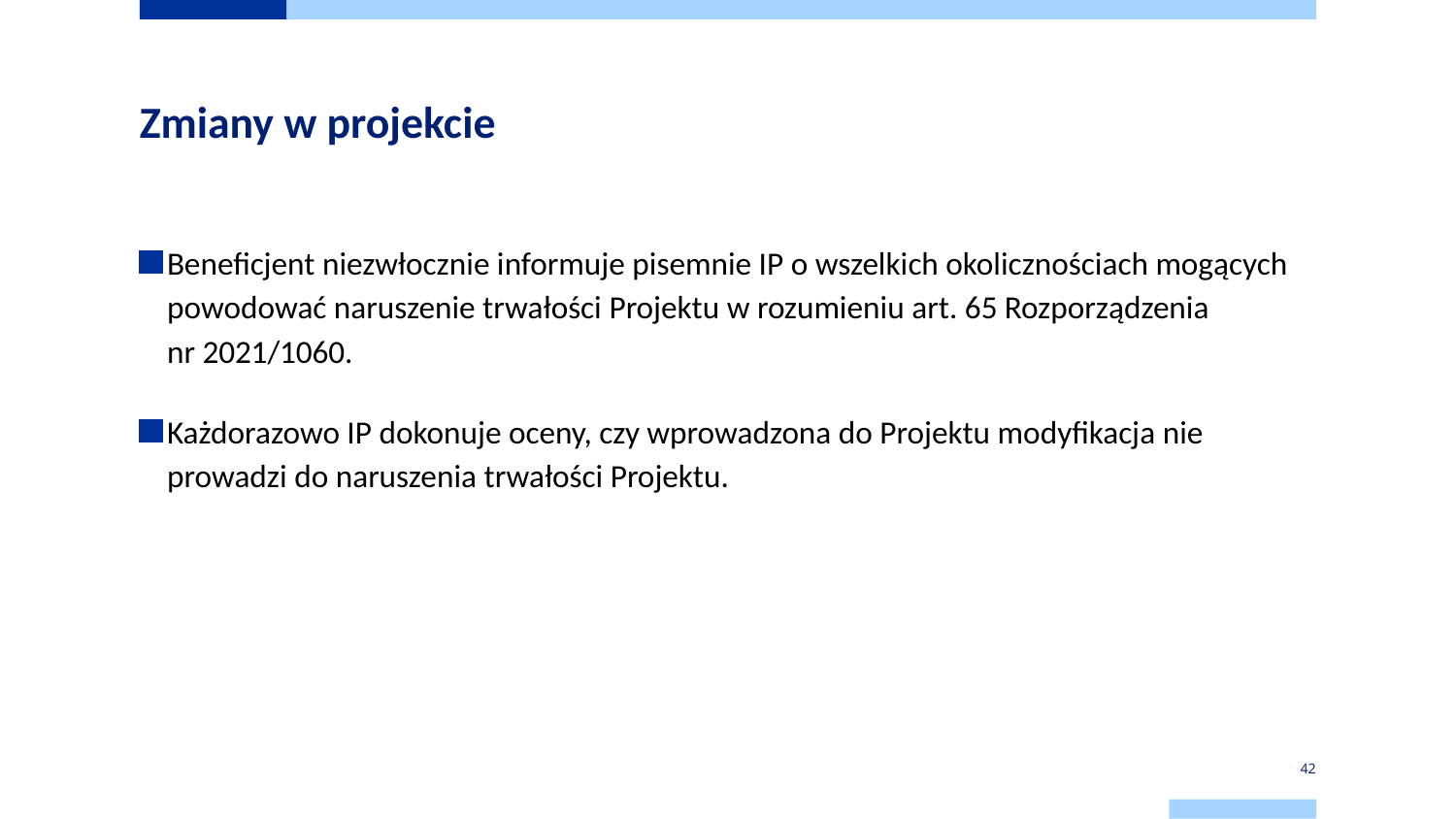

# Zmiany w projekcie
Beneficjent niezwłocznie informuje pisemnie IP o wszelkich okolicznościach mogących powodować naruszenie trwałości Projektu w rozumieniu art. 65 Rozporządzenia
nr 2021/1060.
Każdorazowo IP dokonuje oceny, czy wprowadzona do Projektu modyfikacja nie prowadzi do naruszenia trwałości Projektu.
42